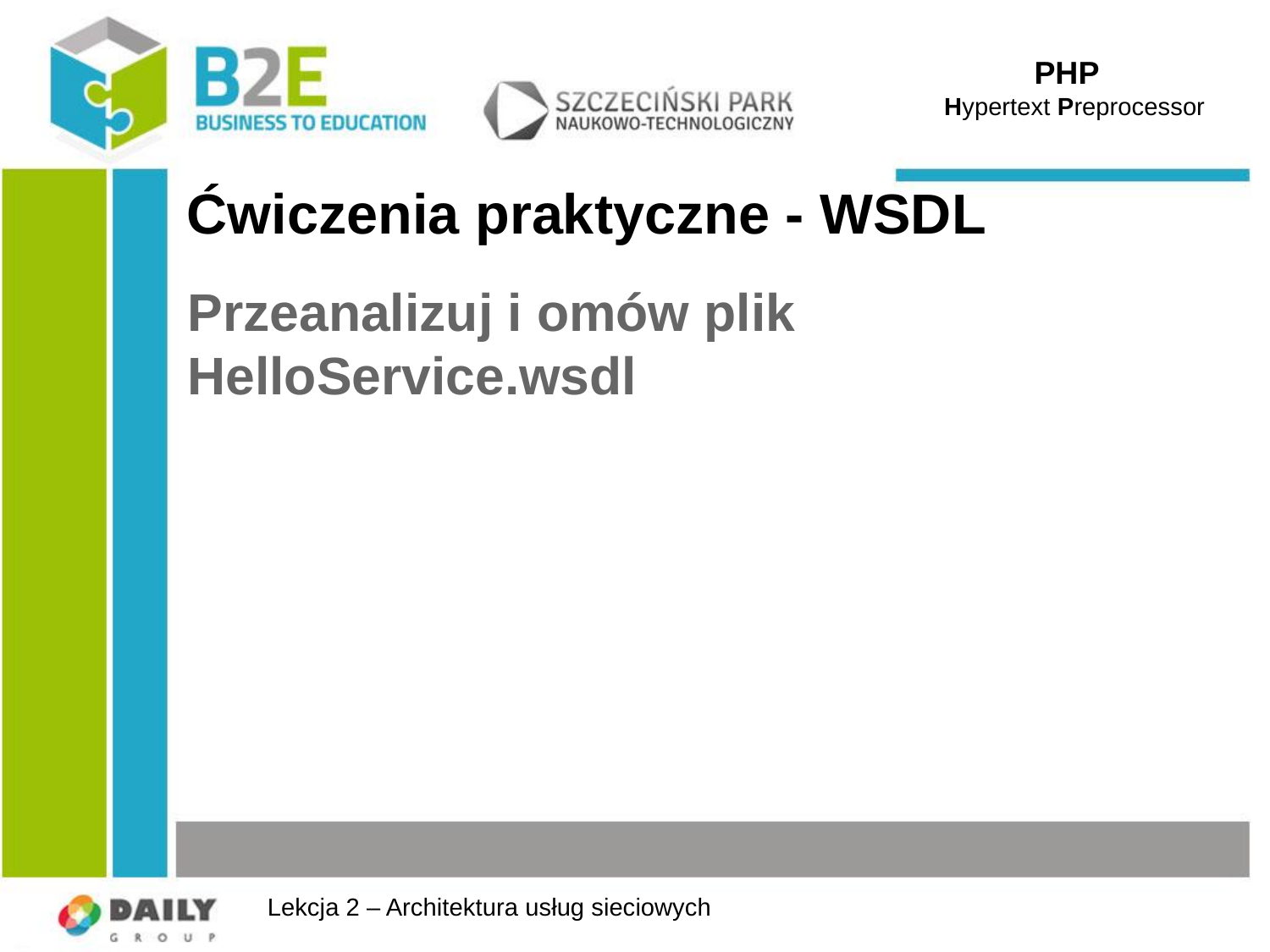

PHP
 Hypertext Preprocessor
# Ćwiczenia praktyczne - WSDL
Przeanalizuj i omów plik HelloService.wsdl

Lekcja 2 – Architektura usług sieciowych